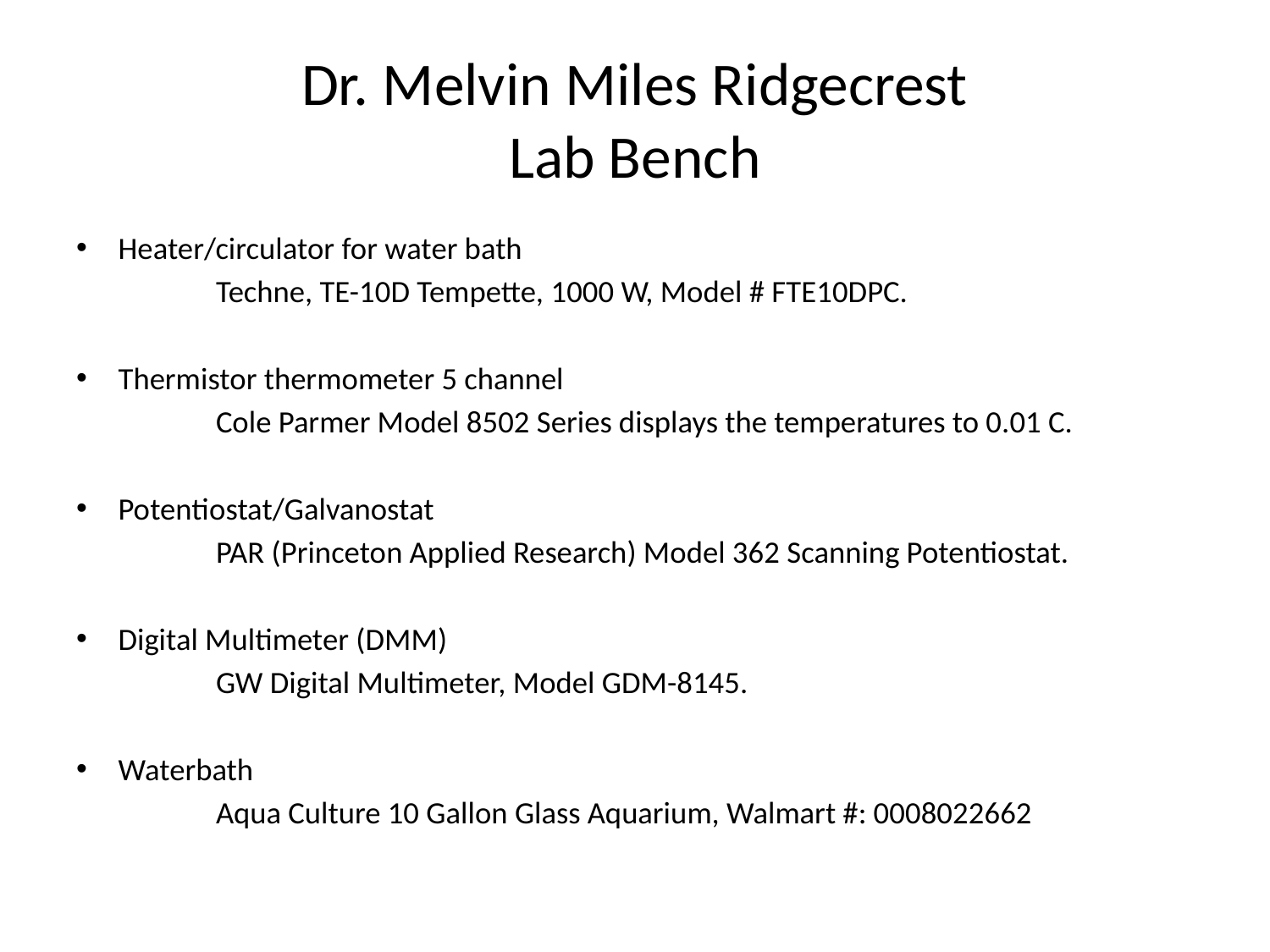

# Dr. Melvin Miles Ridgecrest Lab Bench
Heater/circulator for water bath
		Techne, TE-10D Tempette, 1000 W, Model # FTE10DPC.

Thermistor thermometer 5 channel
		Cole Parmer Model 8502 Series displays the temperatures to 0.01 C.

Potentiostat/Galvanostat
		PAR (Princeton Applied Research) Model 362 Scanning Potentiostat.

Digital Multimeter (DMM)
		GW Digital Multimeter, Model GDM-8145.

Waterbath
		Aqua Culture 10 Gallon Glass Aquarium, Walmart #: 0008022662